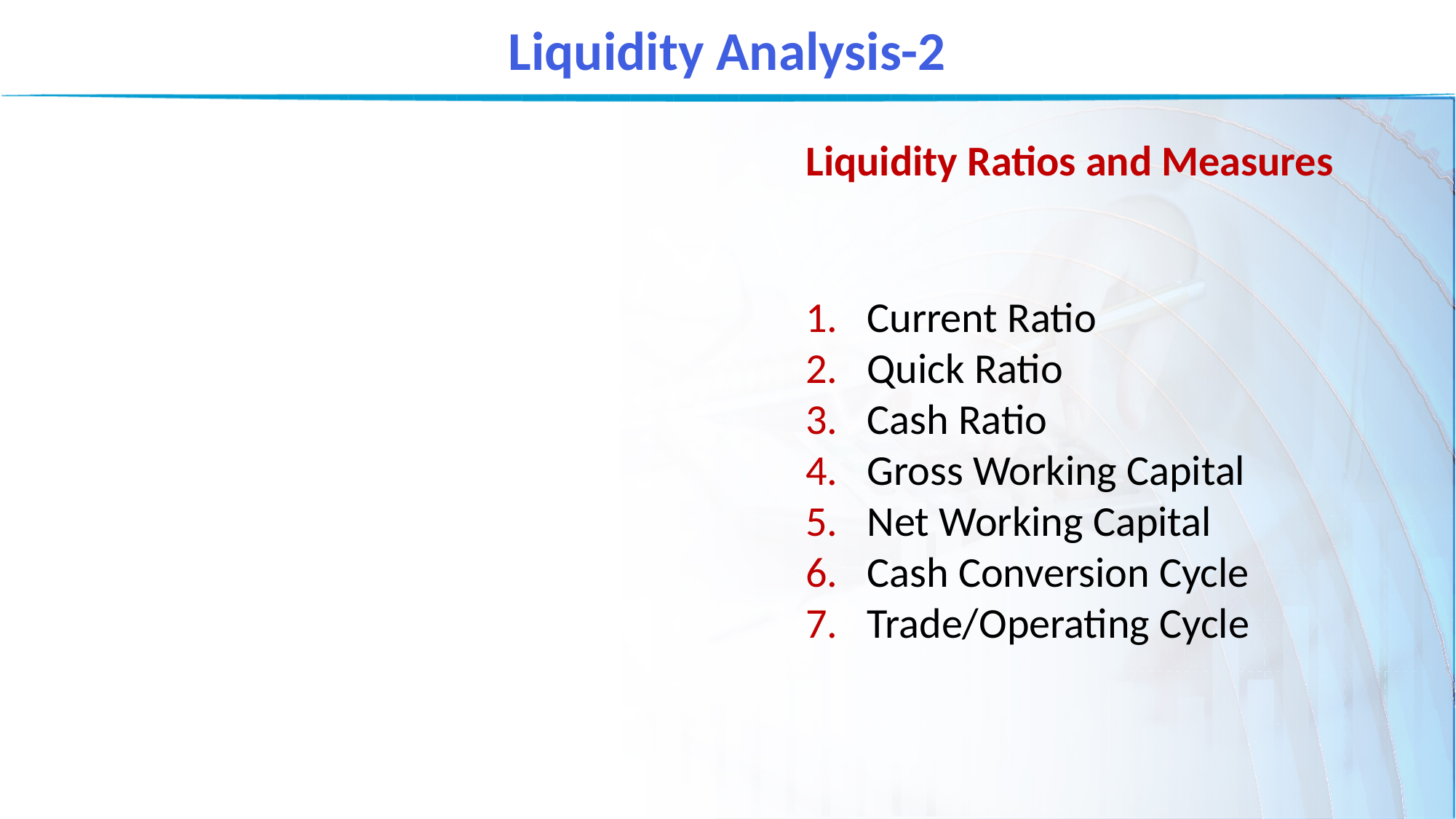

Liquidity Analysis-2
Liquidity Ratios and Measures

Current Ratio
Quick Ratio
Cash Ratio
Gross Working Capital
Net Working Capital
Cash Conversion Cycle
Trade/Operating Cycle